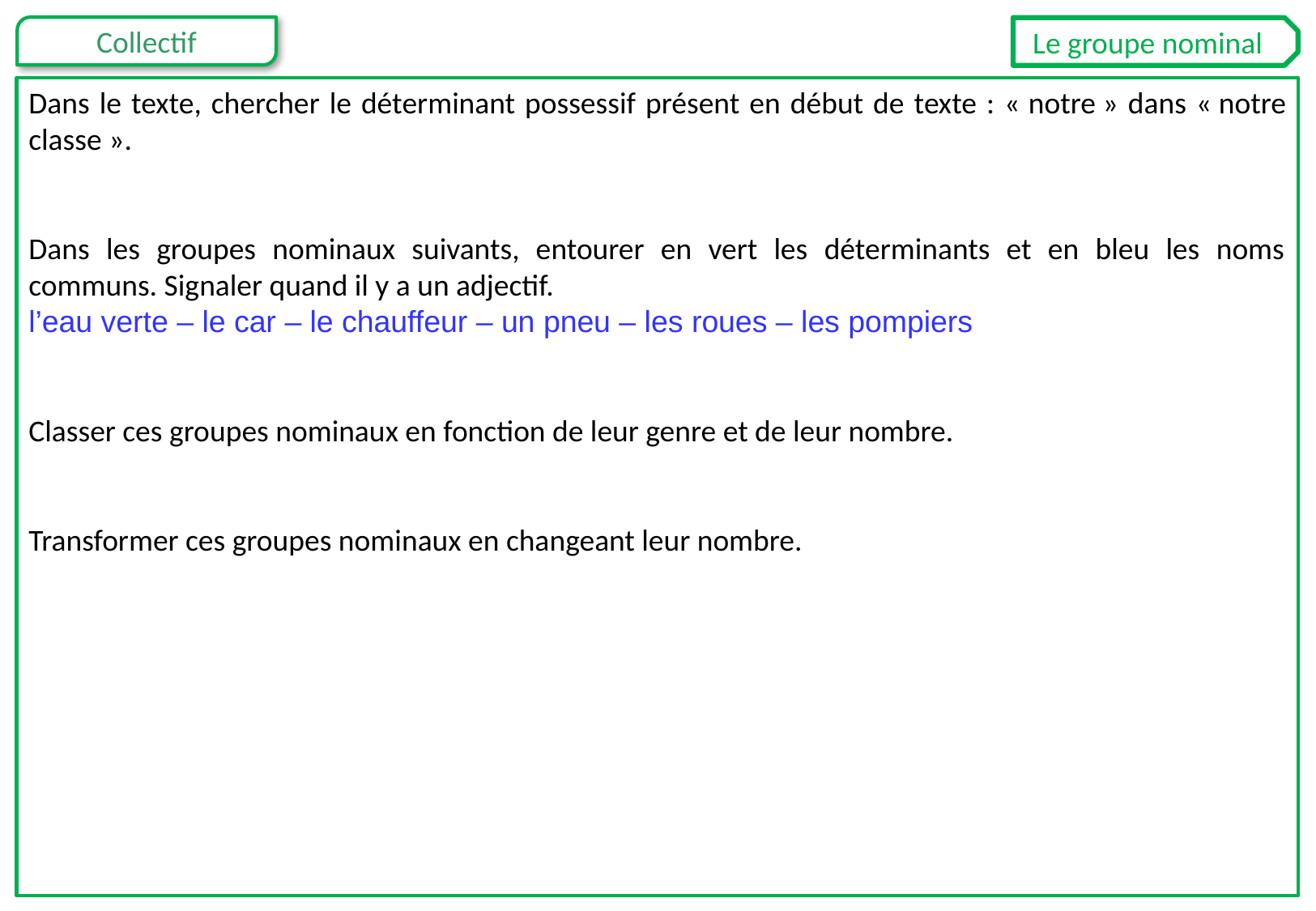

Le groupe nominal
Dans le texte, chercher le déterminant possessif présent en début de texte : « notre » dans « notre classe ».

Dans les groupes nominaux suivants, entourer en vert les déterminants et en bleu les noms communs. Signaler quand il y a un adjectif.
l’eau verte – le car – le chauffeur – un pneu – les roues – les pompiers

Classer ces groupes nominaux en fonction de leur genre et de leur nombre.

Transformer ces groupes nominaux en changeant leur nombre.